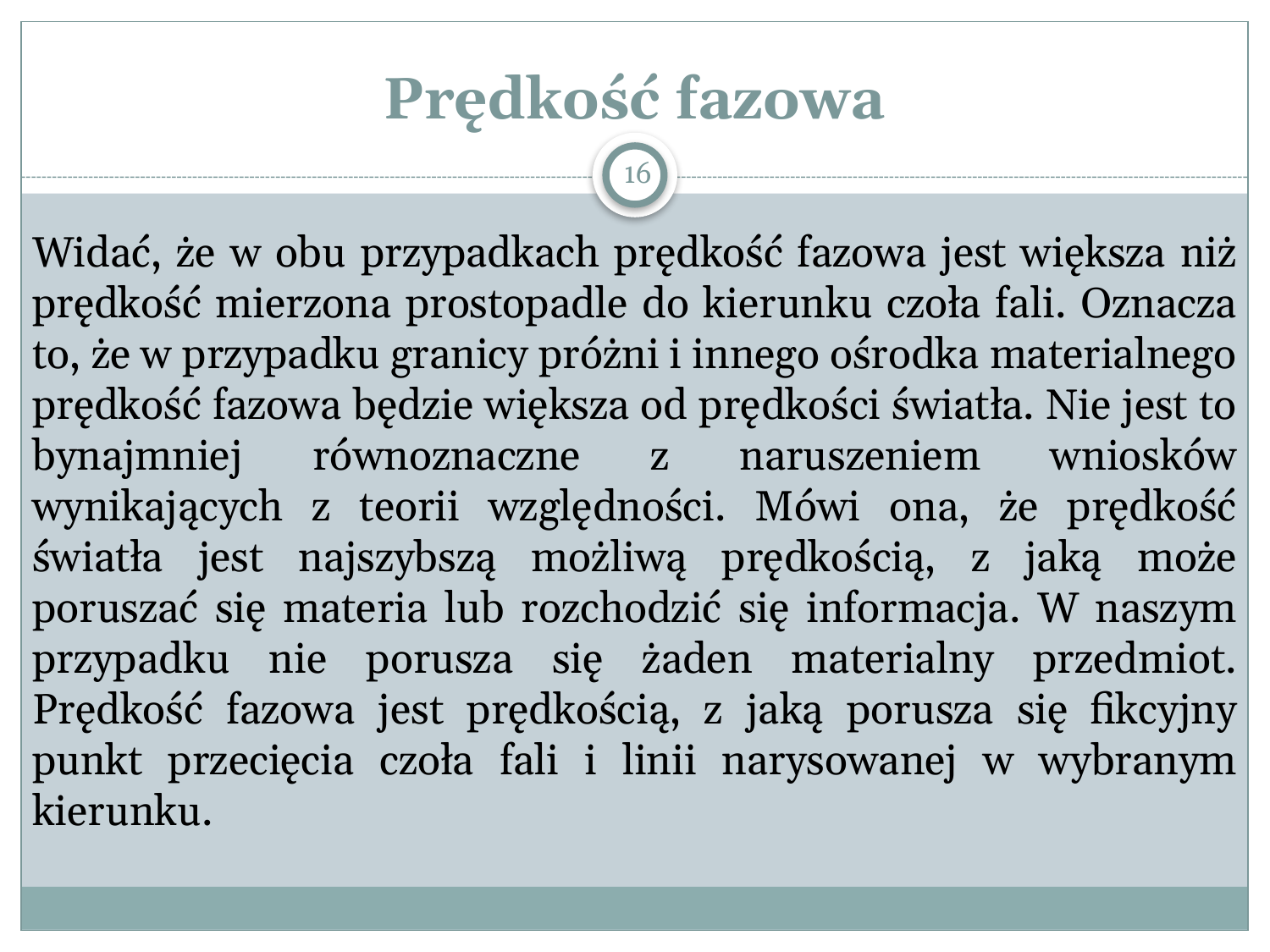

# Prędkość fazowa
16
Widać, że w obu przypadkach prędkość fazowa jest większa niż prędkość mierzona prostopadle do kierunku czoła fali. Oznacza to, że w przypadku granicy próżni i innego ośrodka materialnego prędkość fazowa będzie większa od prędkości światła. Nie jest to bynajmniej równoznaczne z naruszeniem wniosków wynikających z teorii względności. Mówi ona, że prędkość światła jest najszybszą możliwą prędkością, z jaką może poruszać się materia lub rozchodzić się informacja. W naszym przypadku nie porusza się żaden materialny przedmiot. Prędkość fazowa jest prędkością, z jaką porusza się fikcyjny punkt przecięcia czoła fali i linii narysowanej w wybranym kierunku.